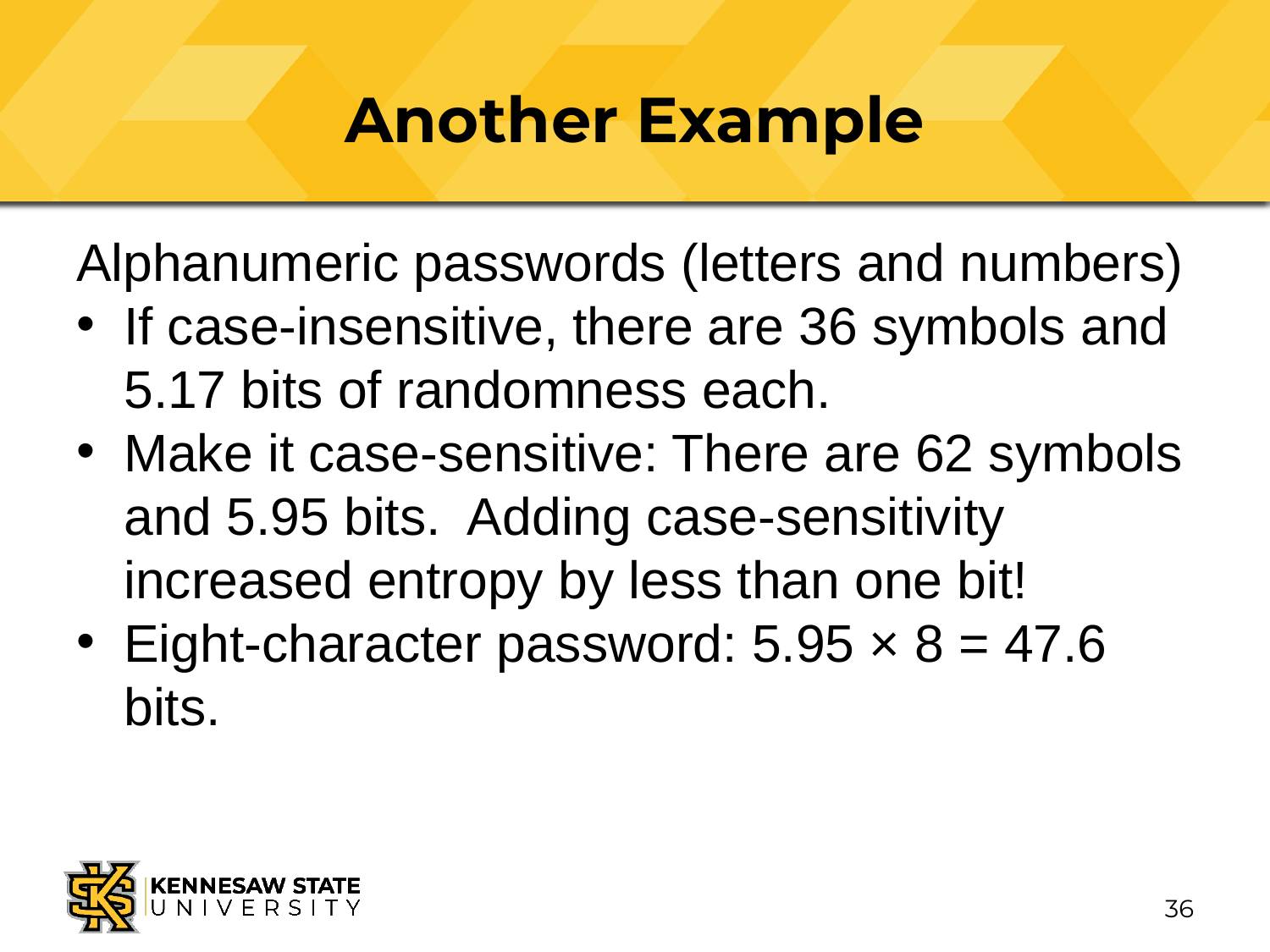

# Another Example
Alphanumeric passwords (letters and numbers)
If case-insensitive, there are 36 symbols and 5.17 bits of randomness each.
Make it case-sensitive: There are 62 symbols and 5.95 bits.  Adding case-sensitivity increased entropy by less than one bit!
Eight-character password: 5.95 × 8 = 47.6 bits.
36